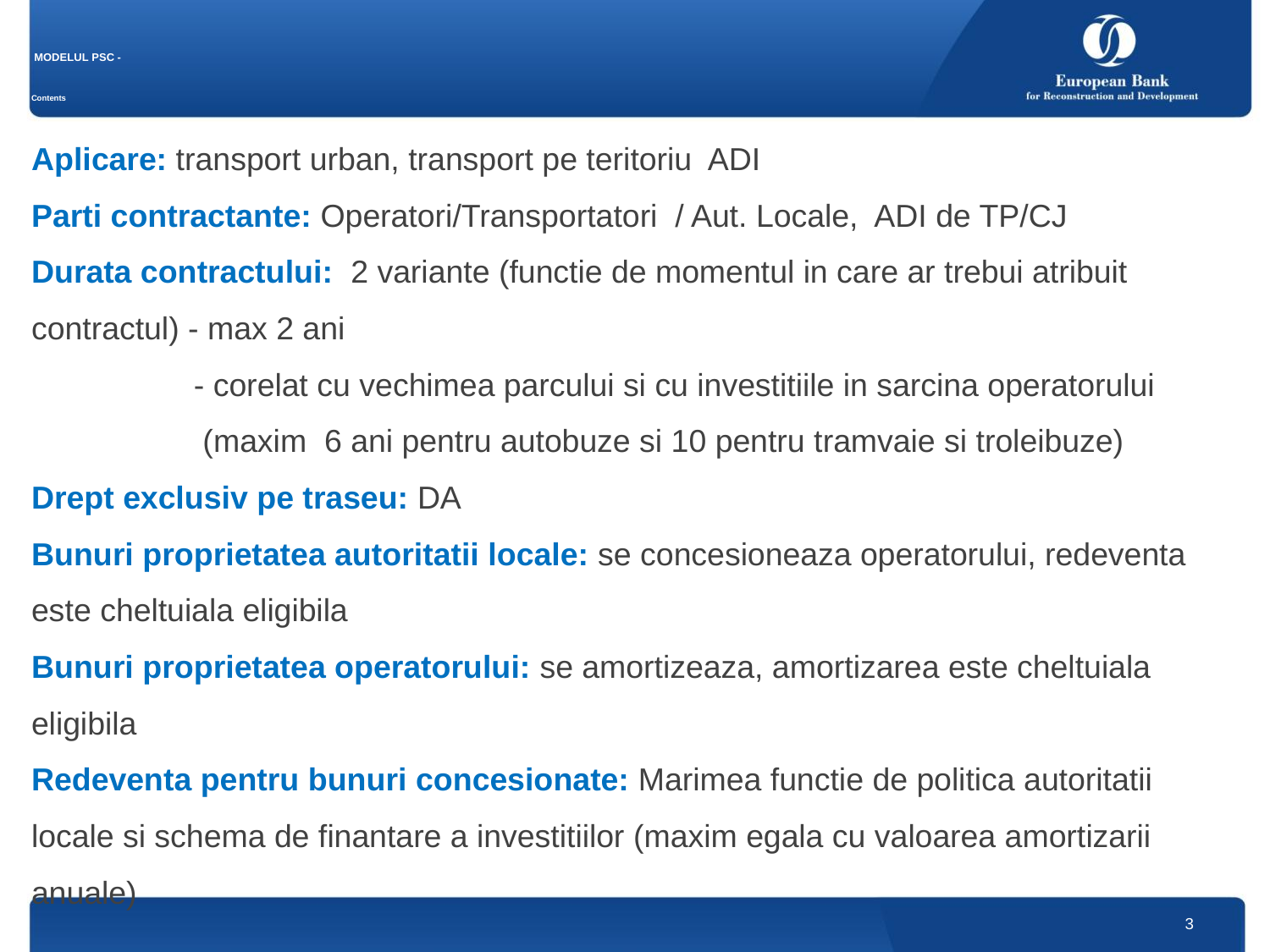

# MODELUL PSC - Contents
Aplicare: transport urban, transport pe teritoriu  ADI
Parti contractante: Operatori/Transportatori  / Aut. Locale,  ADI de TP/CJ
Durata contractului:  2 variante (functie de momentul in care ar trebui atribuit contractul) - max 2 ani
	    - corelat cu vechimea parcului si cu investitiile in sarcina operatorului 	  	     (maxim  6 ani pentru autobuze si 10 pentru tramvaie si troleibuze)
Drept exclusiv pe traseu: DA
Bunuri proprietatea autoritatii locale: se concesioneaza operatorului, redeventa este cheltuiala eligibila
Bunuri proprietatea operatorului: se amortizeaza, amortizarea este cheltuiala eligibila
Redeventa pentru bunuri concesionate: Marimea functie de politica autoritatii locale si schema de finantare a investitiilor (maxim egala cu valoarea amortizarii anuale)

3